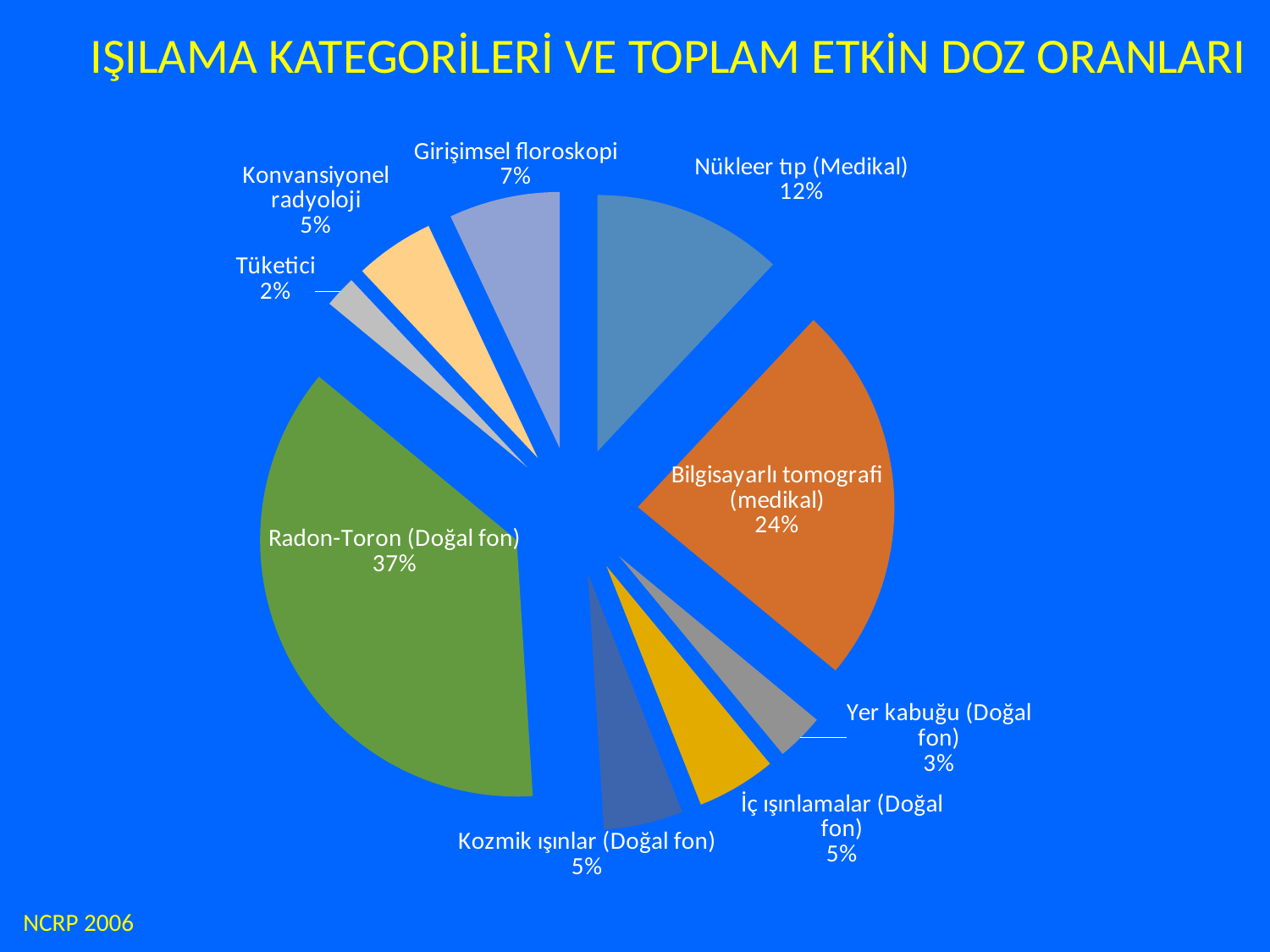

IŞILAMA KATEGORİLERİ VE TOPLAM ETKİN DOZ ORANLARI

### Chart

| Category | Satışlar |
|---|---|
| Nükleer tıp (Medikal) | 12.0 |
| Bilgisayarlı tomografi (medikal) | 24.0 |
| Yer kabuğu (Doğal fon) | 3.0 |
| İç ışınlamalar (Doğal fon) | 5.0 |
| Kozmik ışınlar (Doğal fon) | 5.0 |
| Radon-Toron (Doğal fon) | 37.0 |
| Endüstriyel | 0.0 |
| Mesleki | 0.0 |
| Tüketici | 2.0 |
| Konvansiyonel radyoloji | 5.0 |
| Girişimsel floroskopi | 7.0 |
NCRP 2006